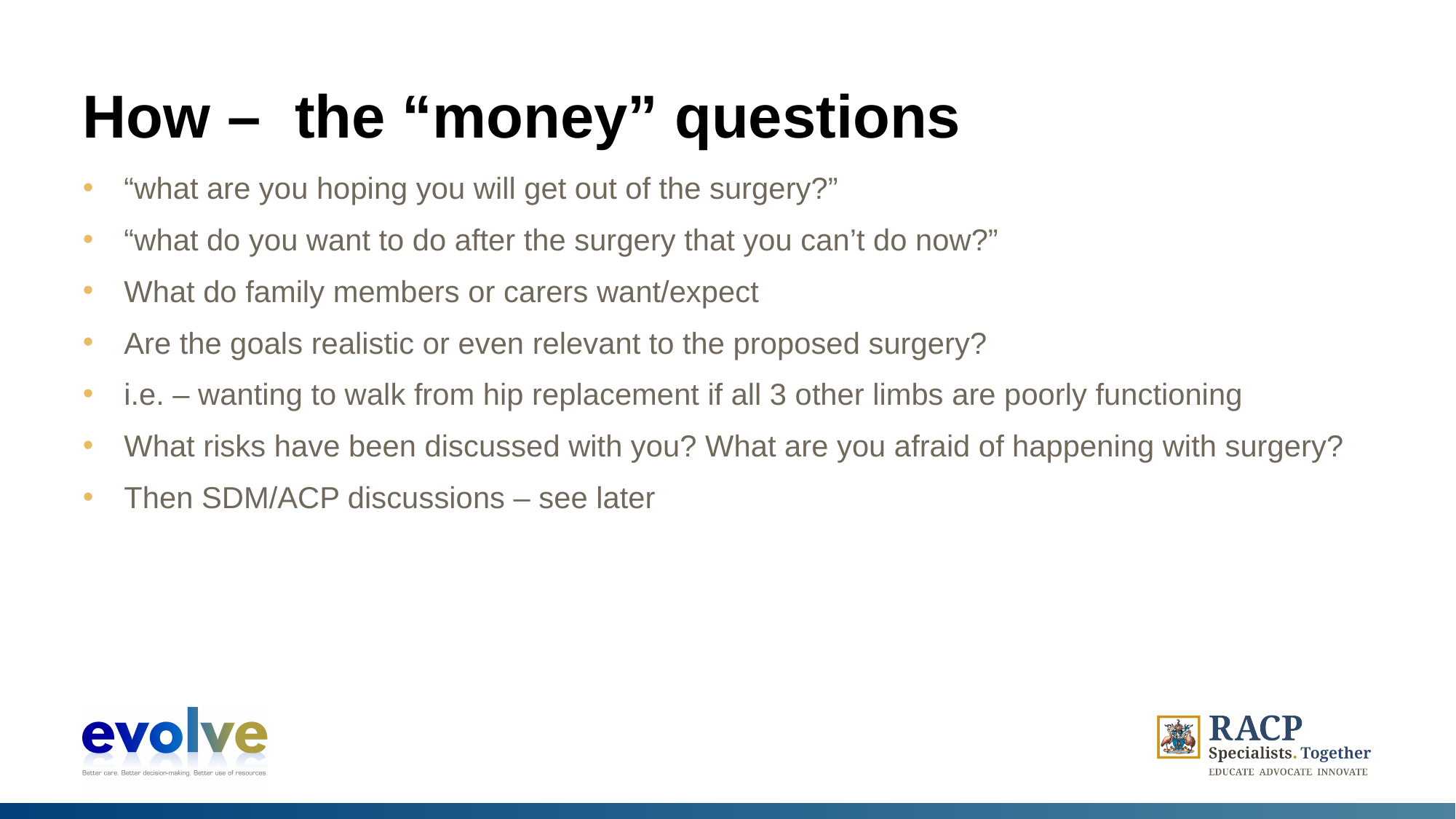

# How –  the “money” questions
“what are you hoping you will get out of the surgery?”
“what do you want to do after the surgery that you can’t do now?”
What do family members or carers want/expect
Are the goals realistic or even relevant to the proposed surgery?
i.e. – wanting to walk from hip replacement if all 3 other limbs are poorly functioning
What risks have been discussed with you? What are you afraid of happening with surgery?
Then SDM/ACP discussions – see later